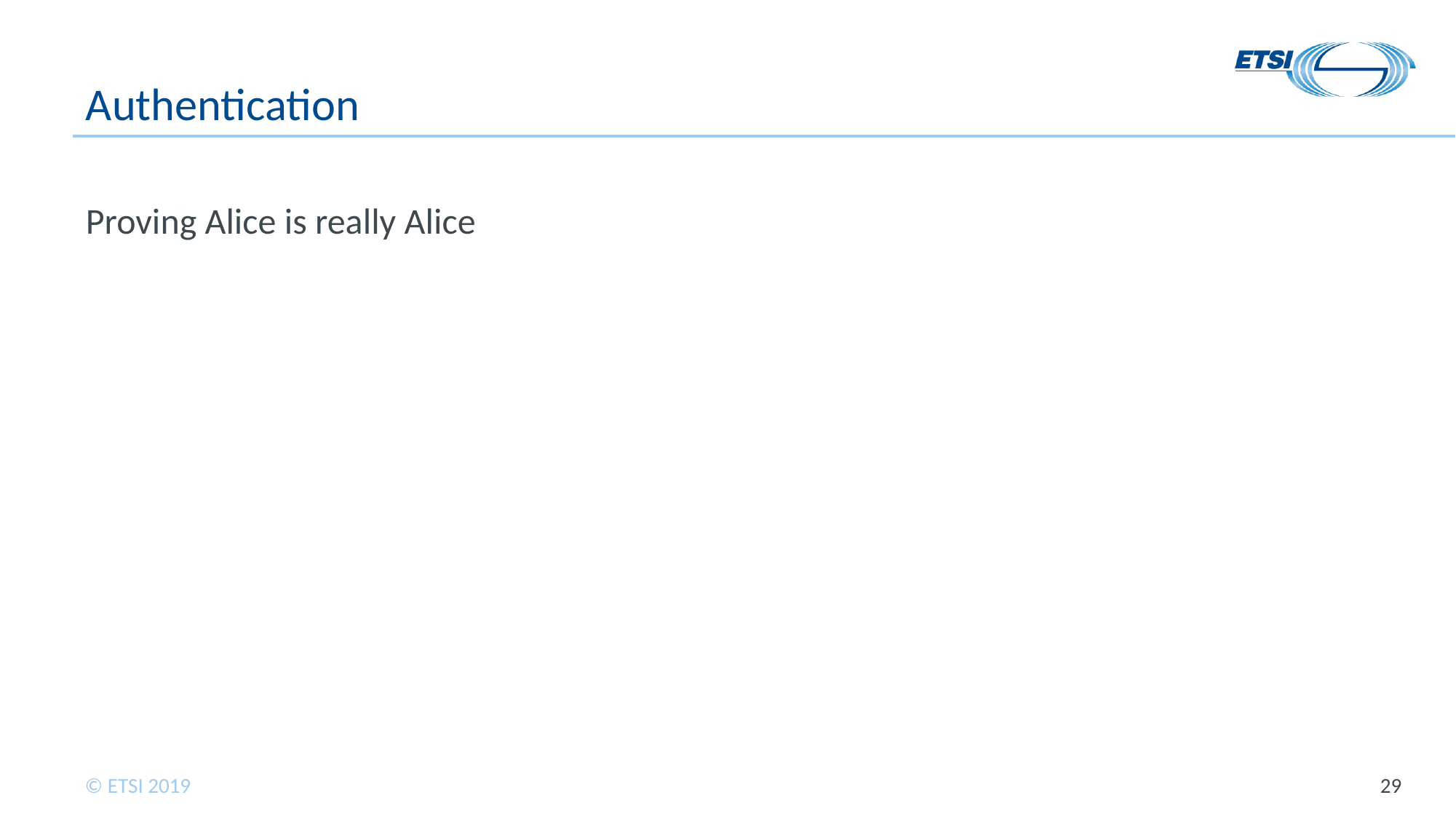

# Authentication
Proving Alice is really Alice